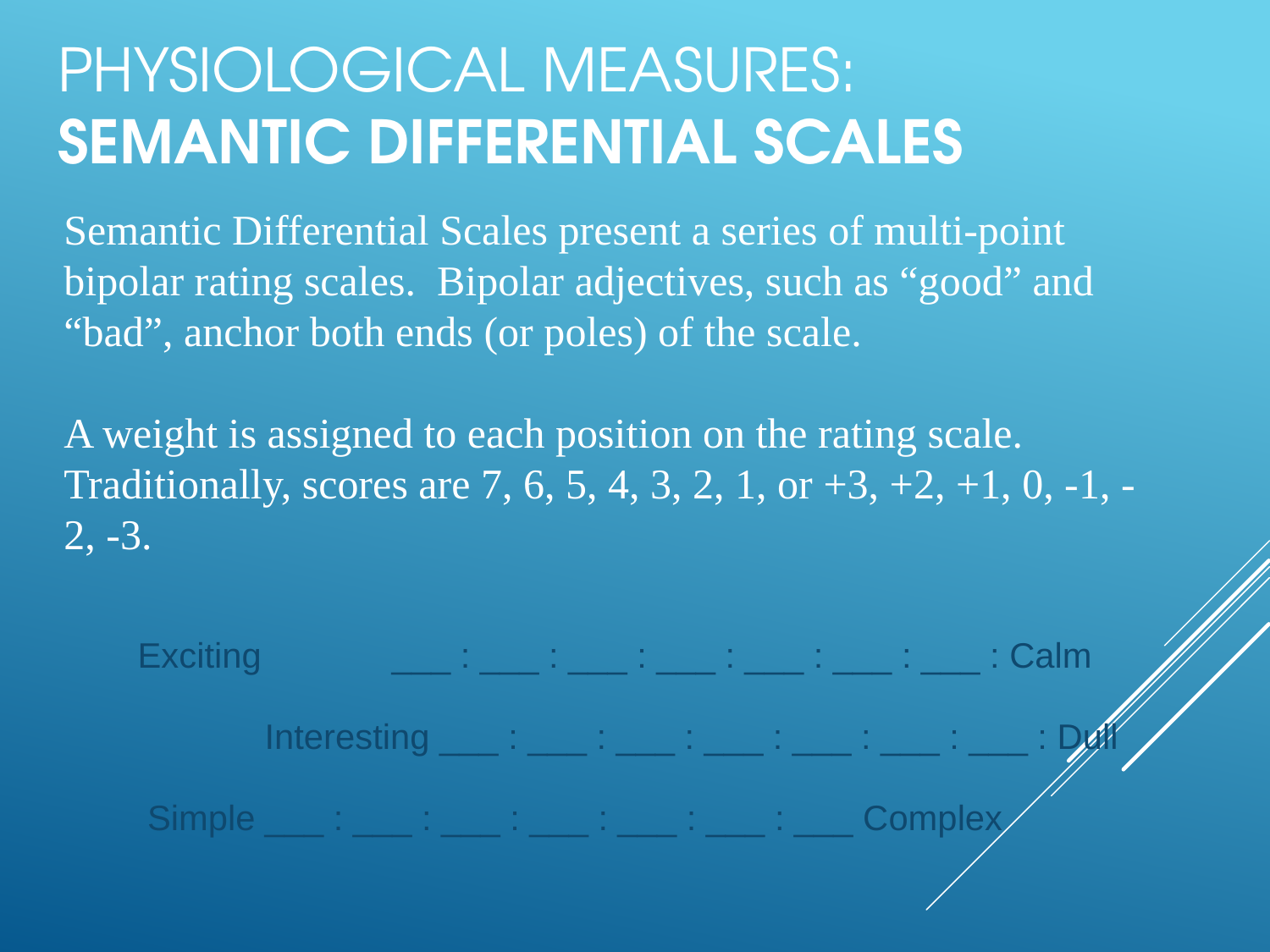

Physiological measures:
Semantic differential Scales
Semantic Differential Scales present a series of multi-point bipolar rating scales.  Bipolar adjectives, such as “good” and “bad”, anchor both ends (or poles) of the scale.

A weight is assigned to each position on the rating scale.  Traditionally, scores are 7, 6, 5, 4, 3, 2, 1, or +3, +2, +1, 0, -1, -2, -3.

Exciting 	___ : ___ : ___ : ___ : ___ : ___ : ___ : Calm
	Interesting ___ : ___ : ___ : ___ : ___ : ___ : ___ : Dull
 Simple	___ : ___ : ___ : ___ : ___ : ___ : ___ Complex